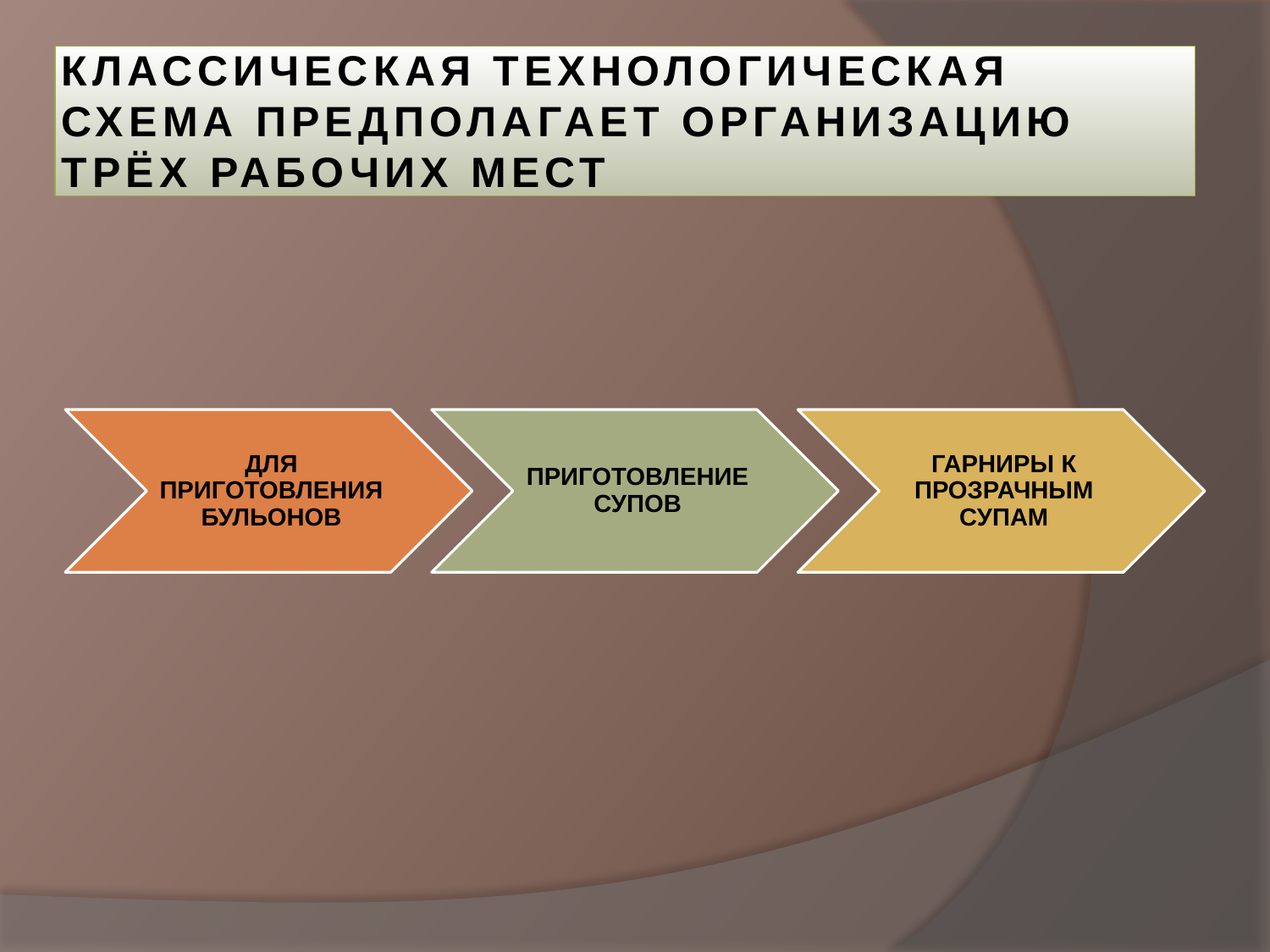

КЛАССИЧЕСКАЯ ТЕХНОЛОГИЧЕСКАЯ СХЕМА ПРЕДПОЛАГАЕТ ОРГАНИЗАЦИЮ ТРЁХ РАБОЧИХ МЕСТ
ДЛЯ ПРИГОТОВЛЕНИЯ БУЛЬОНОВ
ПРИГОТОВЛЕНИЕ СУПОВ
ГАРНИРЫ К ПРОЗРАЧНЫМ СУПАМ
#